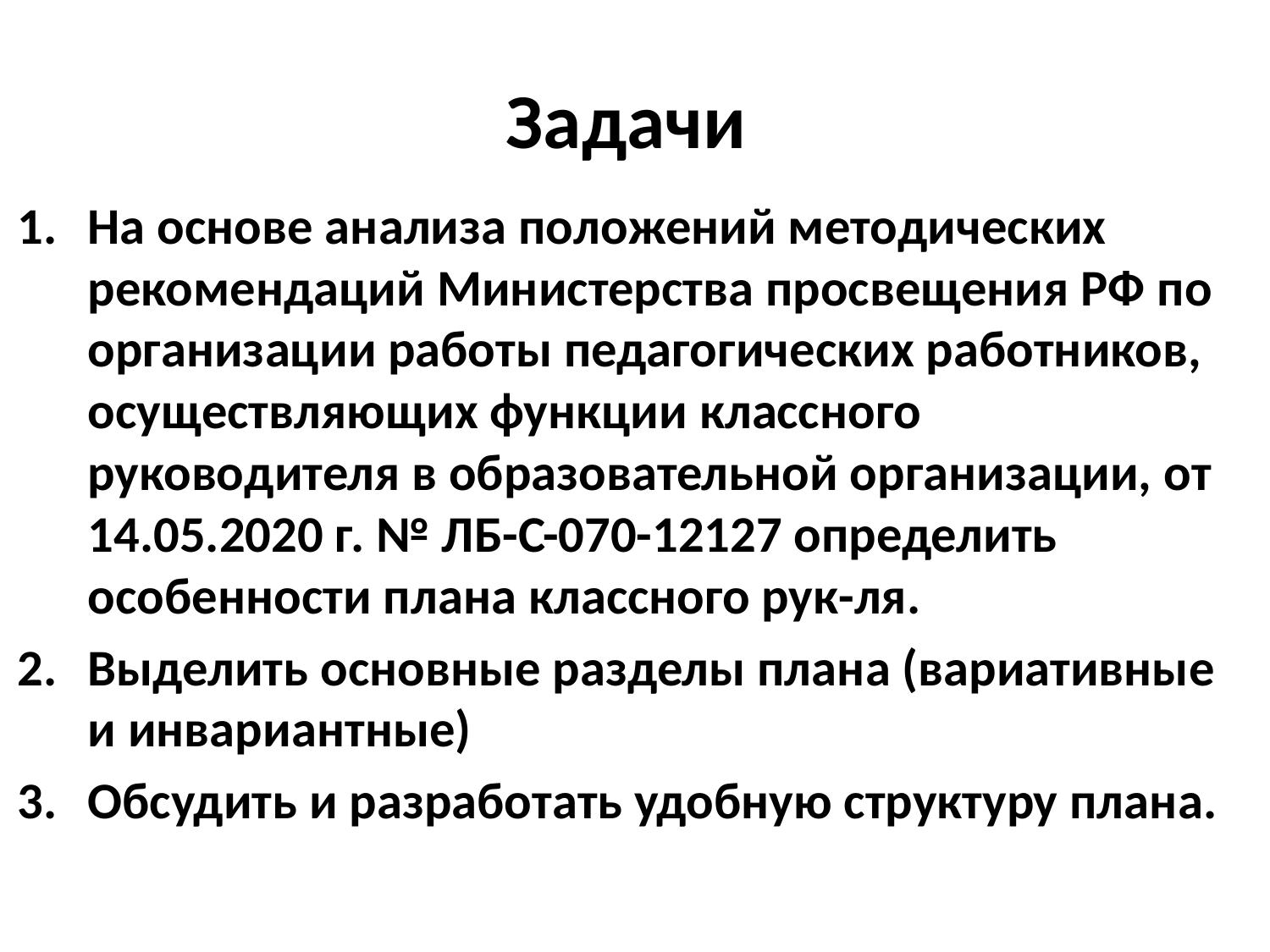

# Задачи
На основе анализа положений методических рекомендаций Министерства просвещения РФ по организации работы педагогических работников, осуществляющих функции классного руководителя в образовательной организации, от 14.05.2020 г. № ЛБ-С-070-12127 определить особенности плана классного рук-ля.
Выделить основные разделы плана (вариативные и инвариантные)
Обсудить и разработать удобную структуру плана.